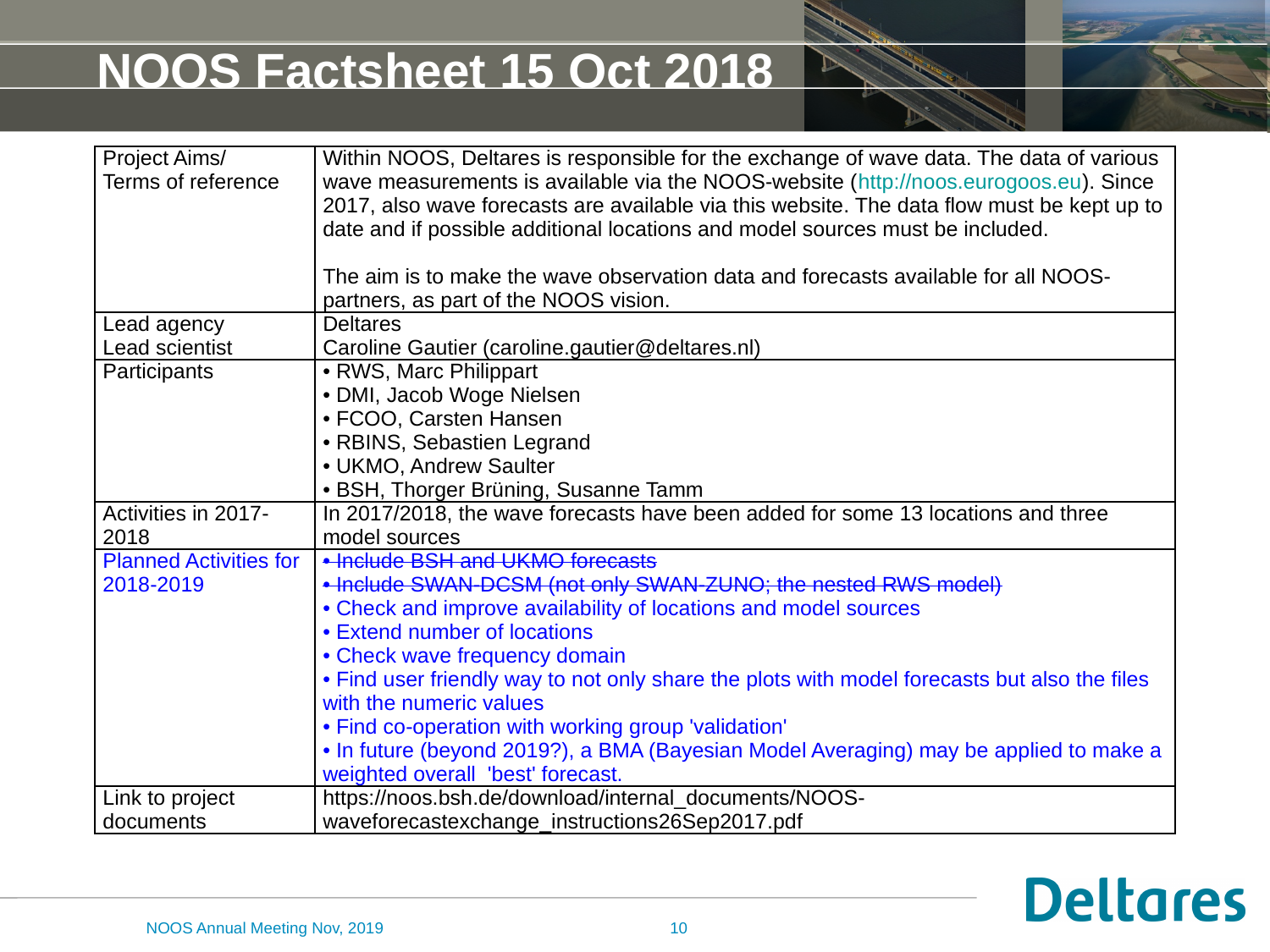

# NOOS Factsheet 15 Oct 2018
| Project Aims/ Terms of reference | Within NOOS, Deltares is responsible for the exchange of wave data. The data of various wave measurements is available via the NOOS-website (http://noos.eurogoos.eu). Since 2017, also wave forecasts are available via this website. The data flow must be kept up to date and if possible additional locations and model sources must be included.   The aim is to make the wave observation data and forecasts available for all NOOS-partners, as part of the NOOS vision. |
| --- | --- |
| Lead agency Lead scientist | Deltares Caroline Gautier (caroline.gautier@deltares.nl) |
| Participants | • RWS, Marc Philippart • DMI, Jacob Woge Nielsen • FCOO, Carsten Hansen • RBINS, Sebastien Legrand • UKMO, Andrew Saulter • BSH, Thorger Brüning, Susanne Tamm |
| Activities in 2017-2018 | In 2017/2018, the wave forecasts have been added for some 13 locations and three model sources |
| Planned Activities for 2018-2019 | • Include BSH and UKMO forecasts • Include SWAN-DCSM (not only SWAN-ZUNO; the nested RWS model) • Check and improve availability of locations and model sources • Extend number of locations • Check wave frequency domain • Find user friendly way to not only share the plots with model forecasts but also the files with the numeric values • Find co-operation with working group 'validation' • In future (beyond 2019?), a BMA (Bayesian Model Averaging) may be applied to make a weighted overall 'best' forecast. |
| Link to project documents | https://noos.bsh.de/download/internal\_documents/NOOS-waveforecastexchange\_instructions26Sep2017.pdf |
NOOS Annual Meeting Nov, 2019
10